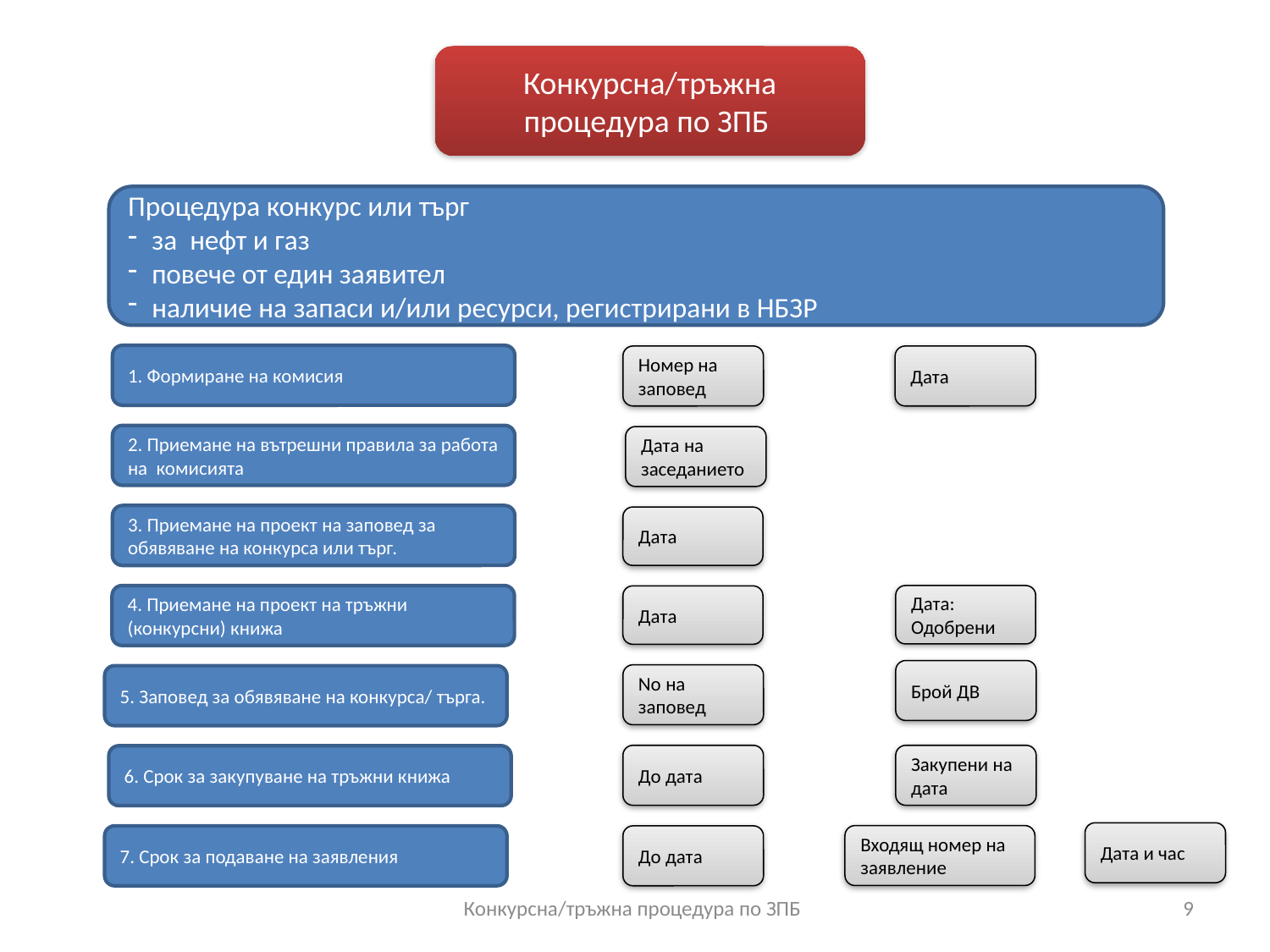

Конкурсна/тръжна процедура по ЗПБ
Процедура конкурс или търг
за  нефт и газ
повече от един заявител
наличие на запаси и/или ресурси, регистрирани в НБЗР
1. Формиране на комисия
Номер на заповед
Дата
2. Приемане на вътрешни правила за работа на  комисията
Дата на заседанието
3. Приемане на проект на заповед за обявяване на конкурса или търг.
Дата
4. Приемане на проект на тръжни (конкурсни) книжа
Дата: Одобрени
Дата
Брой ДВ
No на заповед
5. Заповед за обявяване на конкурса/ търга.
До дата
Закупени на дата
6. Срок за закупуване на тръжни книжа
Дата и час
Входящ номер на заявление
7. Срок за подаване на заявления
До дата

Конкурсна/тръжна процедура по ЗПБ

9